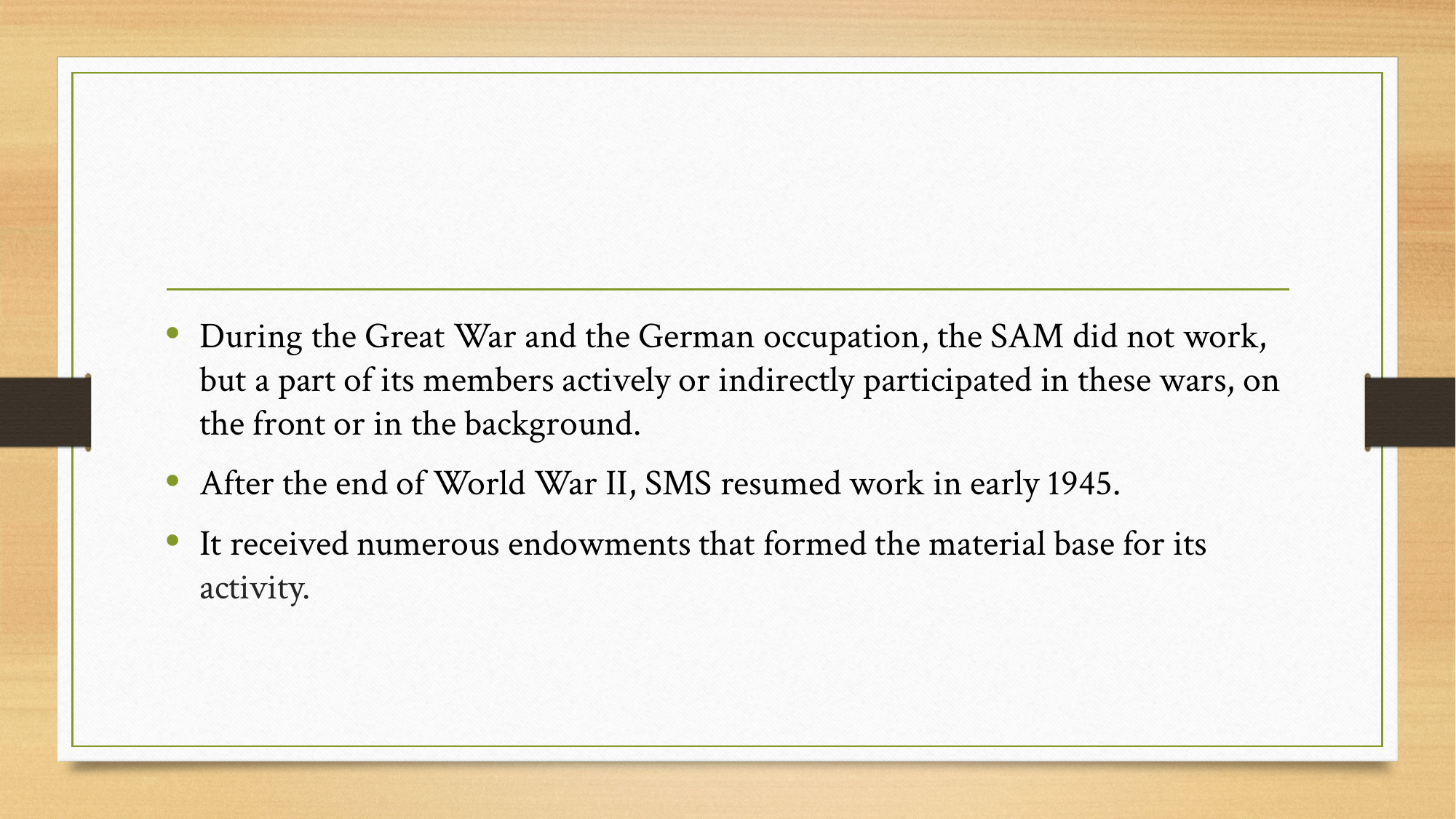

During the Great War and the German occupation, the SAM did not work, but a part of its members actively or indirectly participated in these wars, on the front or in the background.
After the end of World War II, SMS resumed work in early 1945.
It received numerous endowments that formed the material base for its activity.